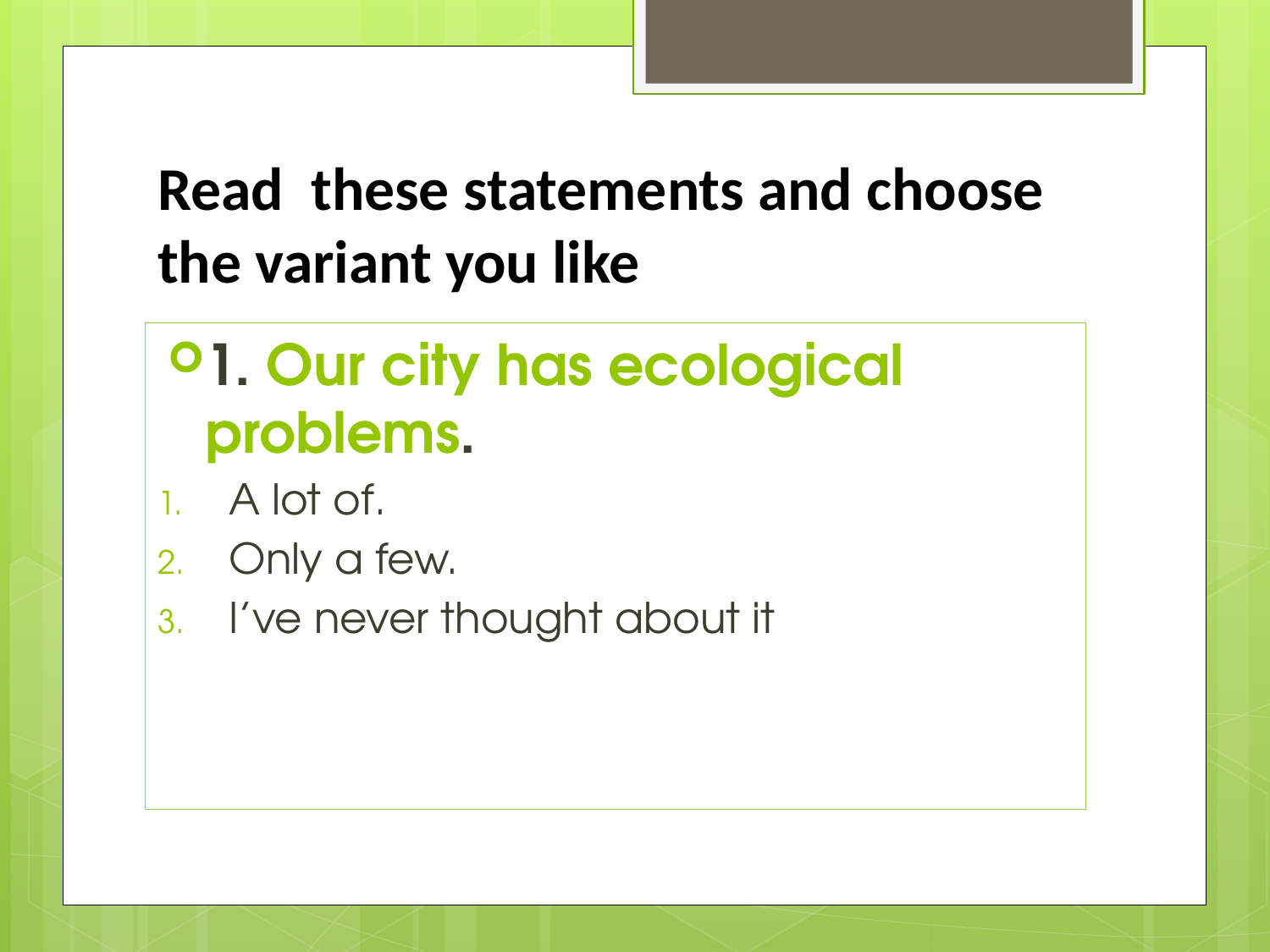

# Read  these statements and choose the variant you like
1. Our city has ecological problems.
A lot of.
Only a few.
I’ve never thought about it